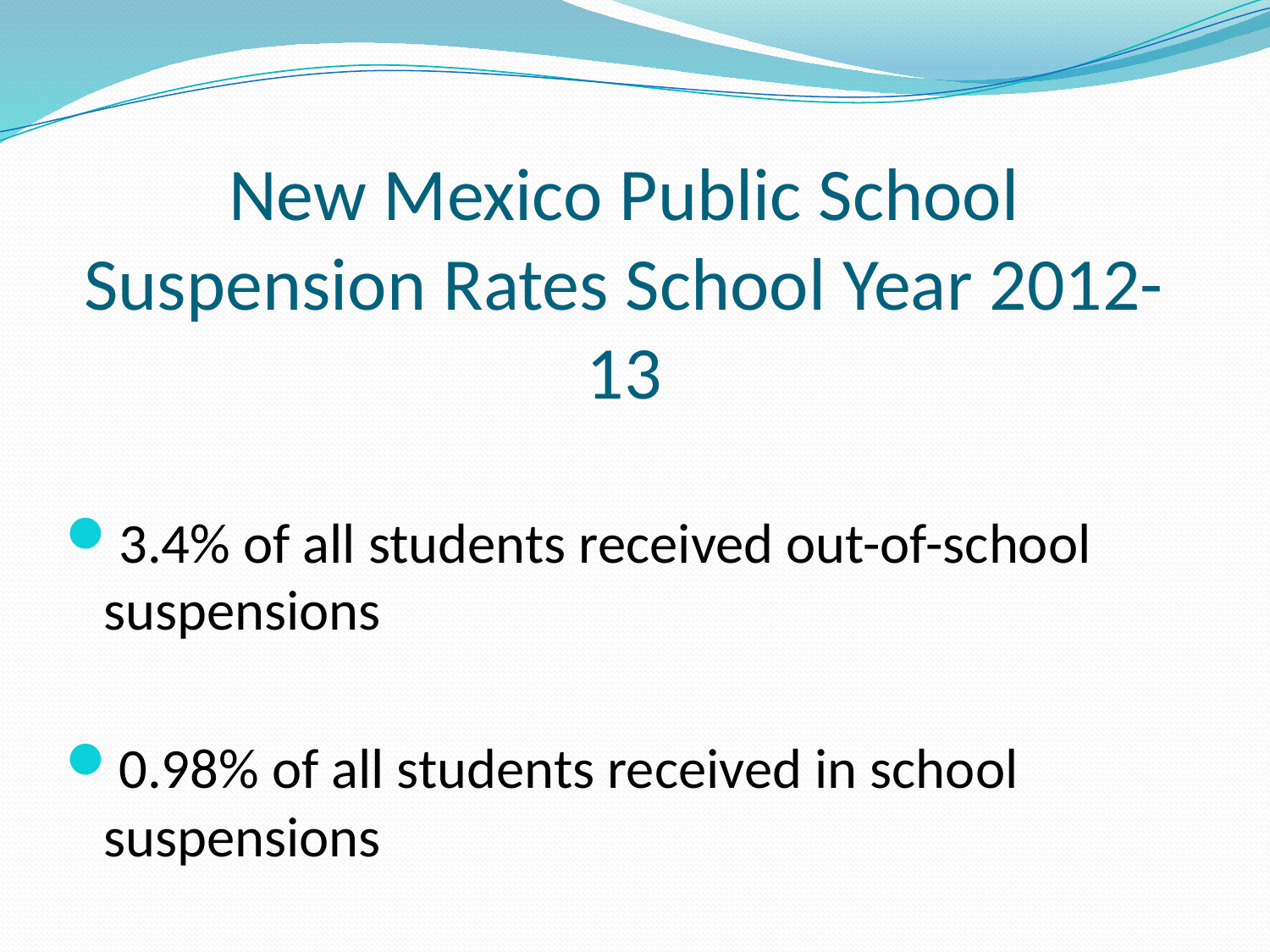

# New Mexico Public School Suspension Rates School Year 2012-13

3.4% of all students received out-of-school suspensions

0.98% of all students received in school suspensions